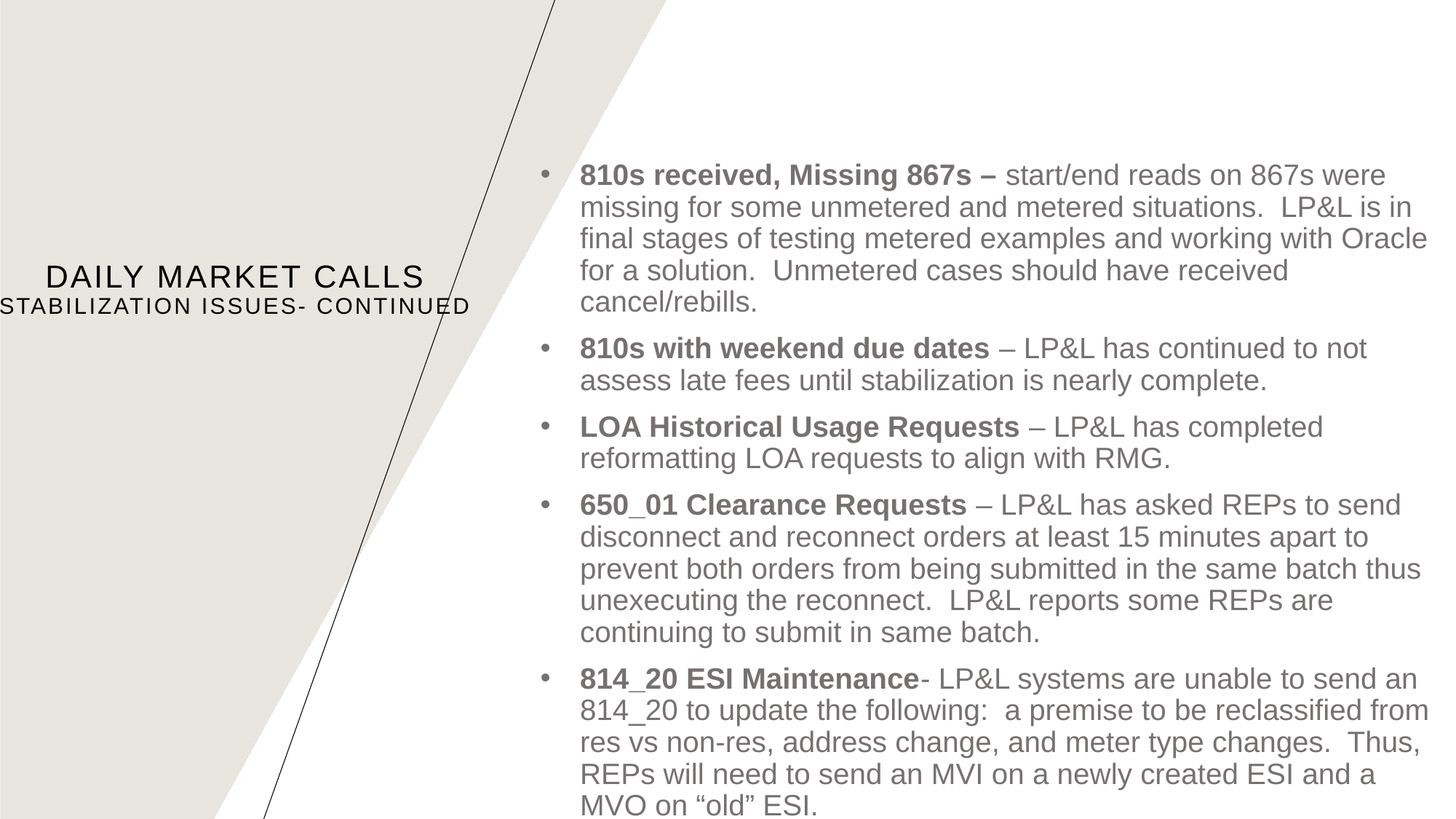

810s received, Missing 867s – start/end reads on 867s were missing for some unmetered and metered situations.  LP&L is in final stages of testing metered examples and working with Oracle for a solution.  Unmetered cases should have received cancel/rebills.
810s with weekend due dates – LP&L has continued to not assess late fees until stabilization is nearly complete.
LOA Historical Usage Requests – LP&L has completed reformatting LOA requests to align with RMG.
650_01 Clearance Requests – LP&L has asked REPs to send disconnect and reconnect orders at least 15 minutes apart to prevent both orders from being submitted in the same batch thus unexecuting the reconnect.  LP&L reports some REPs are continuing to submit in same batch.
814_20 ESI Maintenance- LP&L systems are unable to send an 814_20 to update the following:  a premise to be reclassified from res vs non-res, address change, and meter type changes.  Thus, REPs will need to send an MVI on a newly created ESI and a MVO on “old” ESI.

# Daily Market Calls Stabilization issues- continued